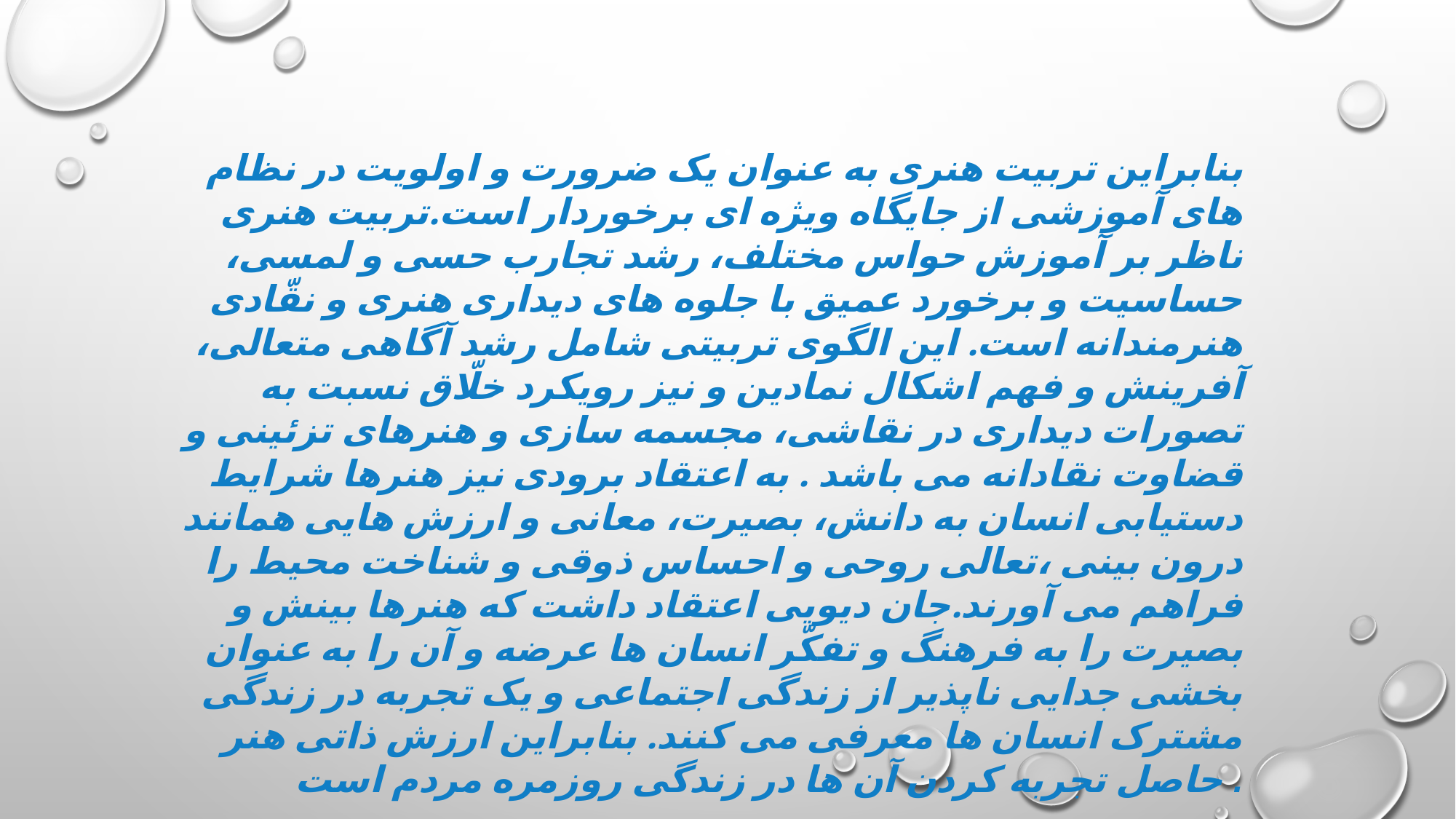

بنابراین تربیت هنری به عنوان یک ضرورت و اولویت در نظام های آموزشی از جایگاه ویژه ای برخوردار است.تربیت هنری ناظر بر آموزش حواس مختلف، رشد تجارب حسی و لمسی، حساسیت و برخورد عمیق با جلوه های دیداری هنری و نقّادی هنرمندانه است. این الگوی تربیتی شامل رشد آگاهی متعالی، آفرینش و فهم اشکال نمادین و نیز رویکرد خلّاق نسبت به تصورات دیداری در نقاشی، مجسمه سازی و هنرهای تزئینی و قضاوت نقادانه می باشد . به اعتقاد برودی نیز هنرها شرایط دستیابی انسان به دانش، بصیرت، معانی و ارزش هایی همانند درون بینی ،تعالی روحی و احساس ذوقی و شناخت محیط را فراهم می آورند.جان دیویی اعتقاد داشت که هنرها بینش و بصیرت را به فرهنگ و تفکّر انسان ها عرضه و آن را به عنوان بخشی جدایی ناپذیر از زندگی اجتماعی و یک تجربه در زندگی مشترک انسان ها معرفی می کنند. بنابراین ارزش ذاتی هنر حاصل تجربه کردن آن ها در زندگی روزمره مردم است .